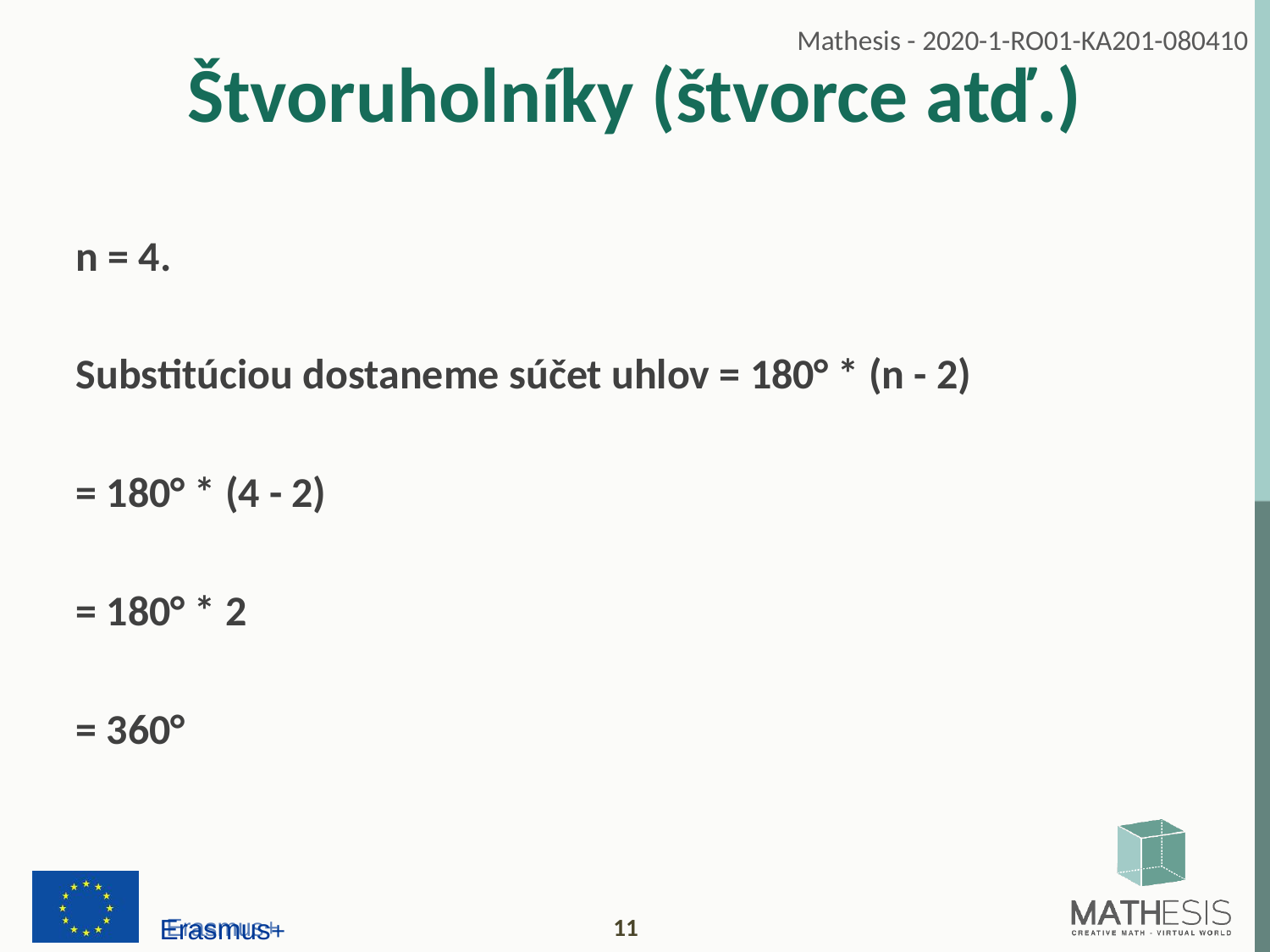

# Štvoruholníky (štvorce atď.)
n = 4.

Substitúciou dostaneme súčet uhlov = 180° * (n - 2)

= 180° * (4 - 2)

= 180° * 2

= 360°